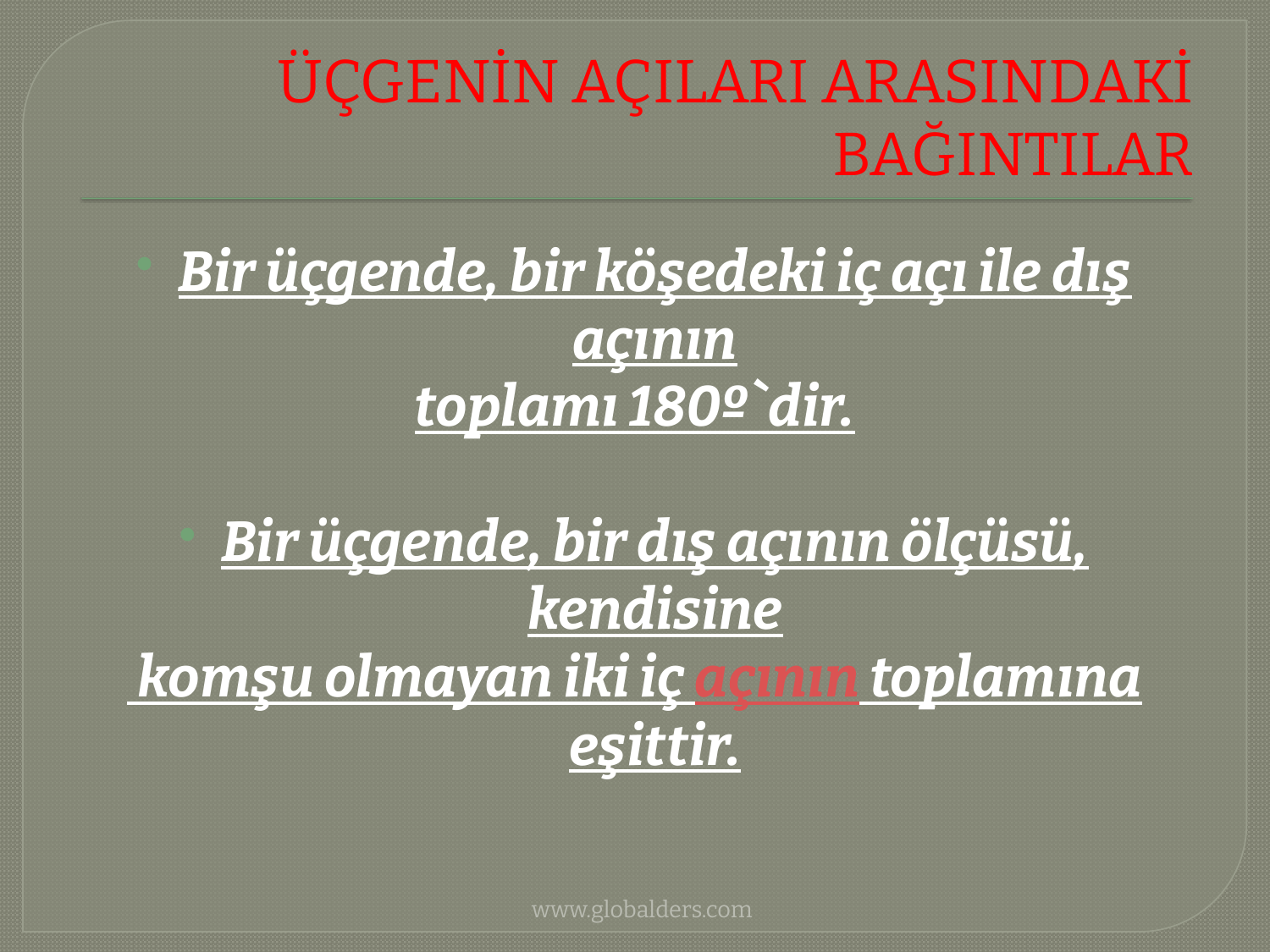

# ÜÇGENİN AÇILARI ARASINDAKİ BAĞINTILAR
Bir üçgende, bir köşedeki iç açı ile dış açının
toplamı 180º`dir.

Bir üçgende, bir dış açının ölçüsü, kendisine
 komşu olmayan iki iç açının toplamına eşittir.

www.globalders.com